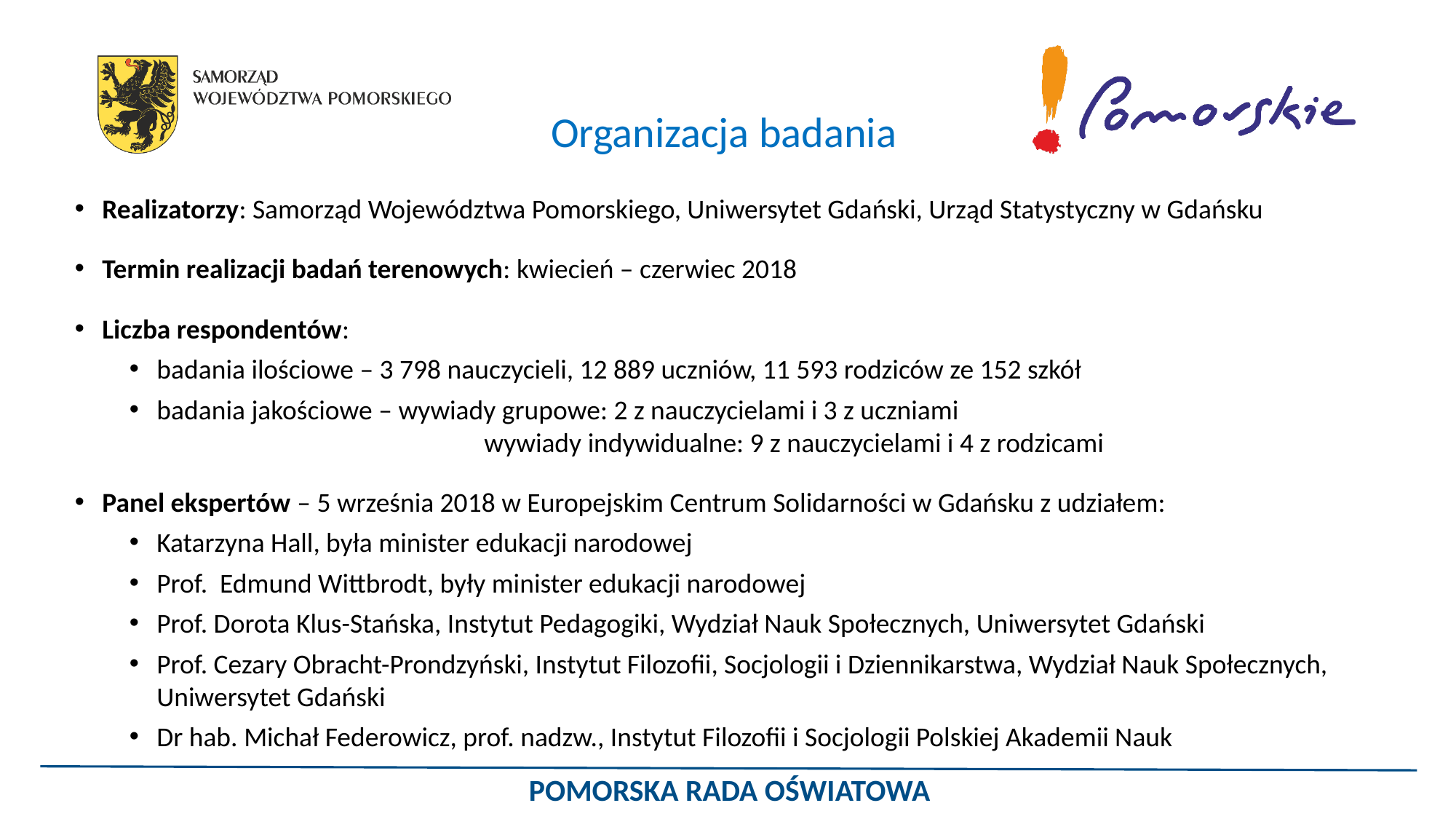

# Organizacja badania
Realizatorzy: Samorząd Województwa Pomorskiego, Uniwersytet Gdański, Urząd Statystyczny w Gdańsku
Termin realizacji badań terenowych: kwiecień – czerwiec 2018
Liczba respondentów:
badania ilościowe – 3 798 nauczycieli, 12 889 uczniów, 11 593 rodziców ze 152 szkół
badania jakościowe – wywiady grupowe: 2 z nauczycielami i 3 z uczniami
			wywiady indywidualne: 9 z nauczycielami i 4 z rodzicami
Panel ekspertów – 5 września 2018 w Europejskim Centrum Solidarności w Gdańsku z udziałem:
Katarzyna Hall, była minister edukacji narodowej
Prof.  Edmund Wittbrodt, były minister edukacji narodowej
Prof. Dorota Klus-Stańska, Instytut Pedagogiki, Wydział Nauk Społecznych, Uniwersytet Gdański
Prof. Cezary Obracht-Prondzyński, Instytut Filozofii, Socjologii i Dziennikarstwa, Wydział Nauk Społecznych, Uniwersytet Gdański
Dr hab. Michał Federowicz, prof. nadzw., Instytut Filozofii i Socjologii Polskiej Akademii Nauk